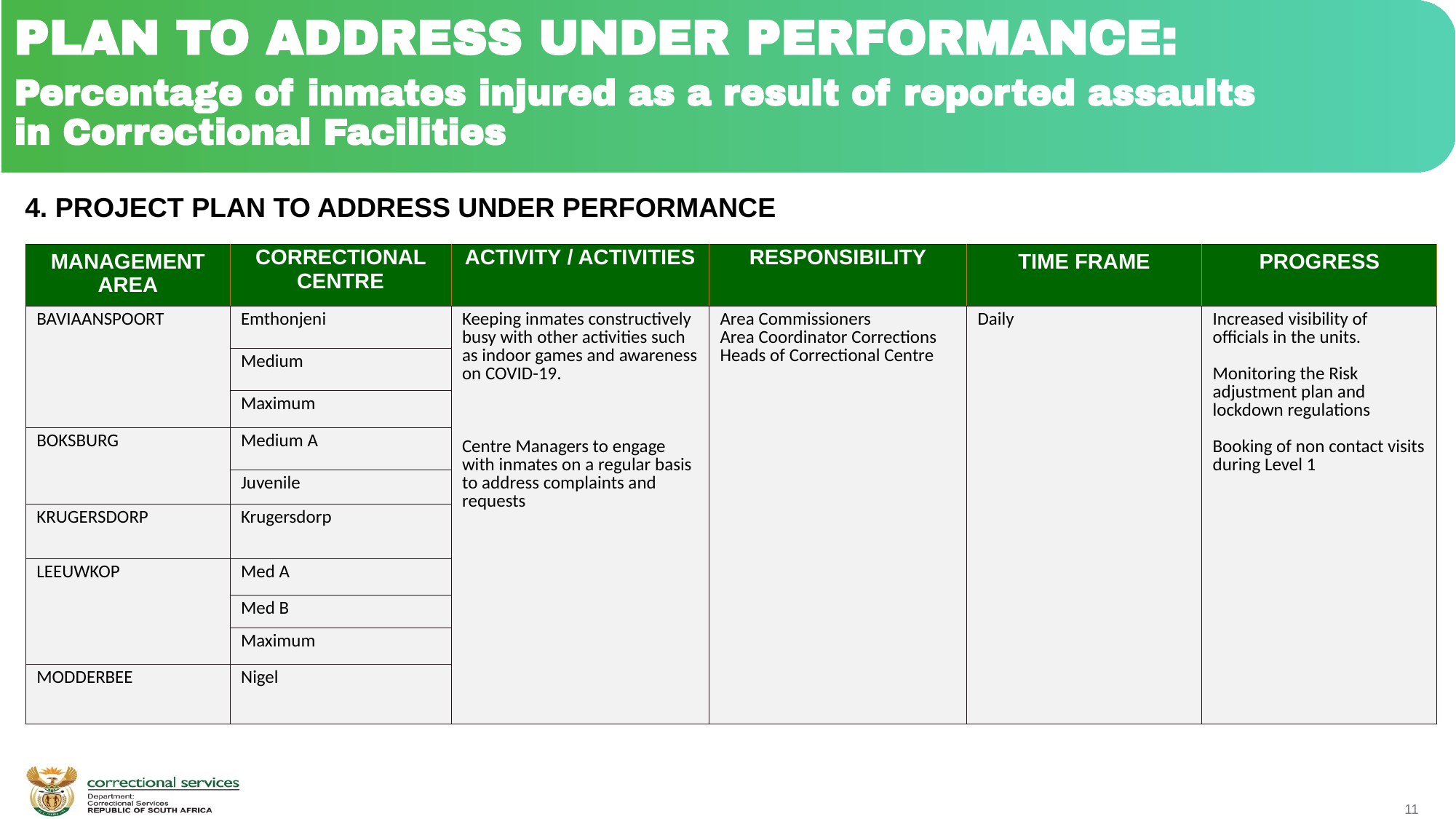

PLAN TO ADDRESS UNDER PERFORMANCE:
Percentage of inmates injured as a result of reported assaults in Correctional Facilities

     4. PROJECT PLAN TO ADDRESS UNDER PERFORMANCE
| MANAGEMENT AREA | CORRECTIONAL CENTRE | ACTIVITY / ACTIVITIES | RESPONSIBILITY | TIME FRAME | PROGRESS |
| --- | --- | --- | --- | --- | --- |
| BAVIAANSPOORT | Emthonjeni | Keeping inmates constructively busy with other activities such as indoor games and awareness on COVID-19. Centre Managers to engage with inmates on a regular basis to address complaints and requests | Area Commissioners Area Coordinator Corrections Heads of Correctional Centre | Daily | Increased visibility of officials in the units. Monitoring the Risk adjustment plan and lockdown regulations Booking of non contact visits during Level 1 |
|  | Medium |  |  |  |  |
|  | Maximum |  |  |  |  |
| BOKSBURG | Medium A |  |  |  |  |
|  | Juvenile |  |  |  |  |
| KRUGERSDORP | Krugersdorp |  |  |  |  |
| LEEUWKOP | Med A |  |  |  |  |
|  | Med B |  |  |  |  |
|  | Maximum |  |  |  |  |
| MODDERBEE | Nigel |  |  |  |  |